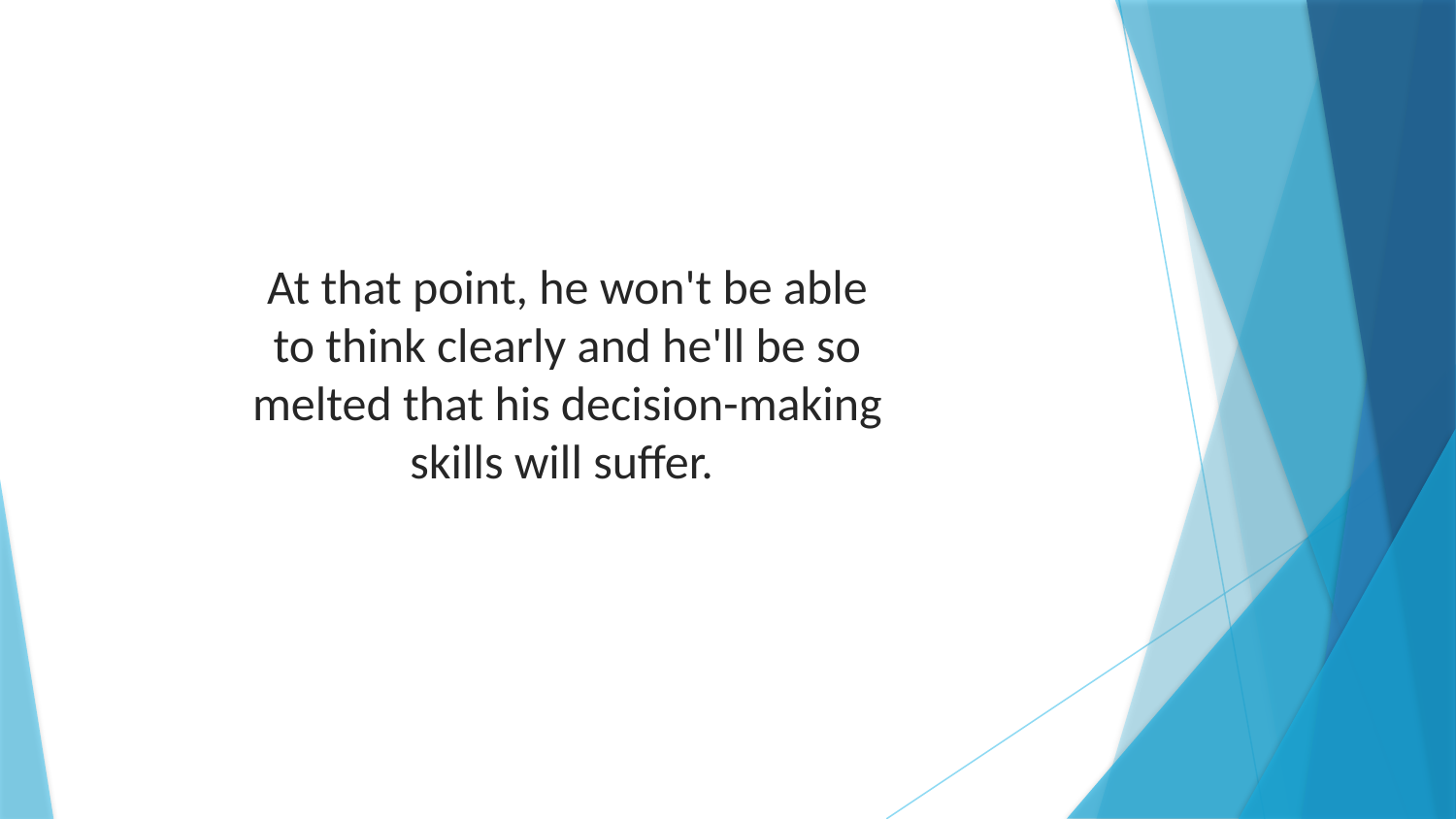

At that point, he won't be able to think clearly and he'll be so melted that his decision-making skills will suffer.